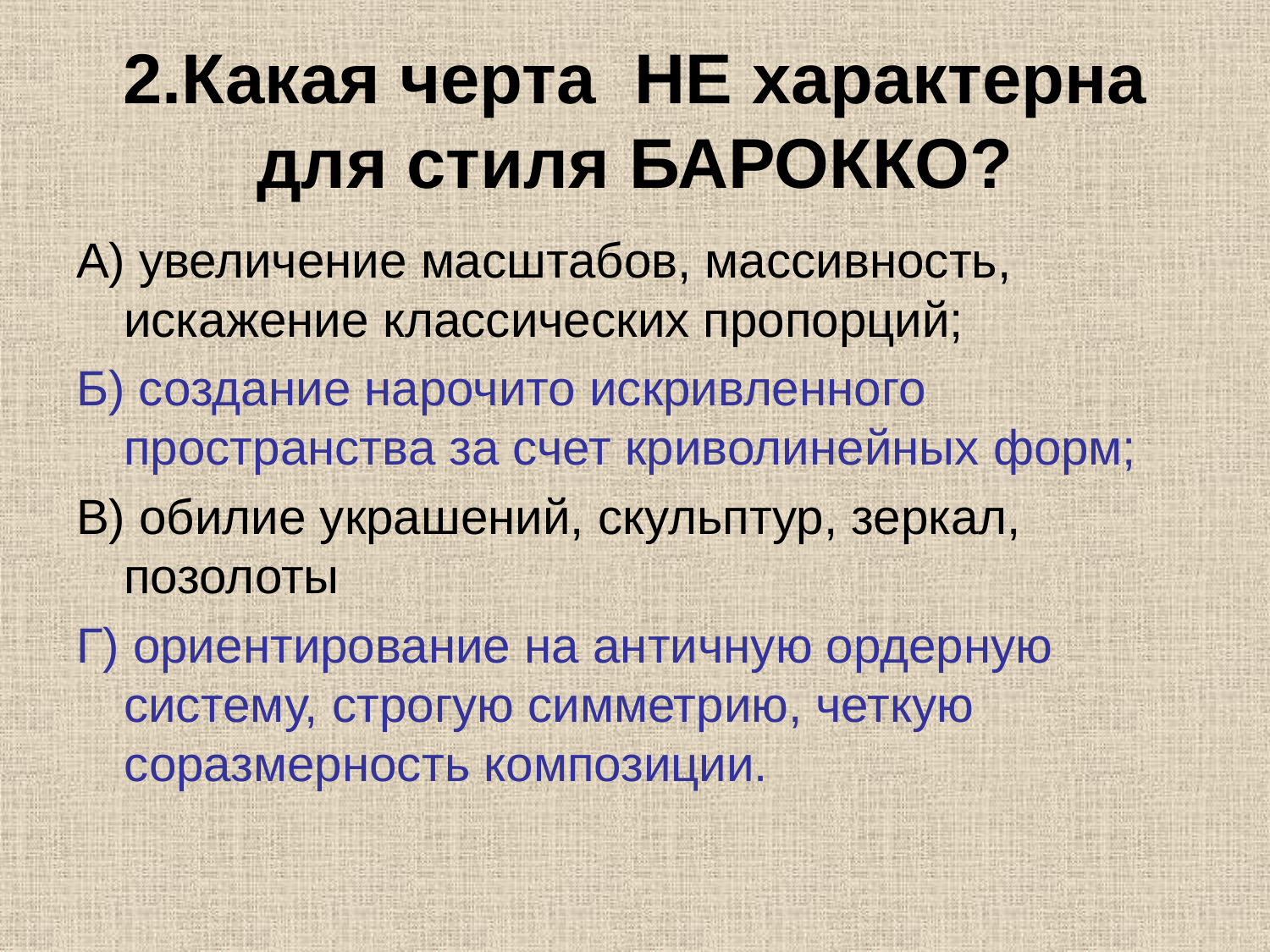

# 2.Какая черта  НЕ характерна для стиля БАРОККО?
А) увеличение масштабов, массивность, искажение классических пропорций;
Б) создание нарочито искривленного пространства за счет криволинейных форм;
В) обилие украшений, скульптур, зеркал, позолоты
Г) ориентирование на античную ордерную систему, строгую симметрию, четкую соразмерность композиции.